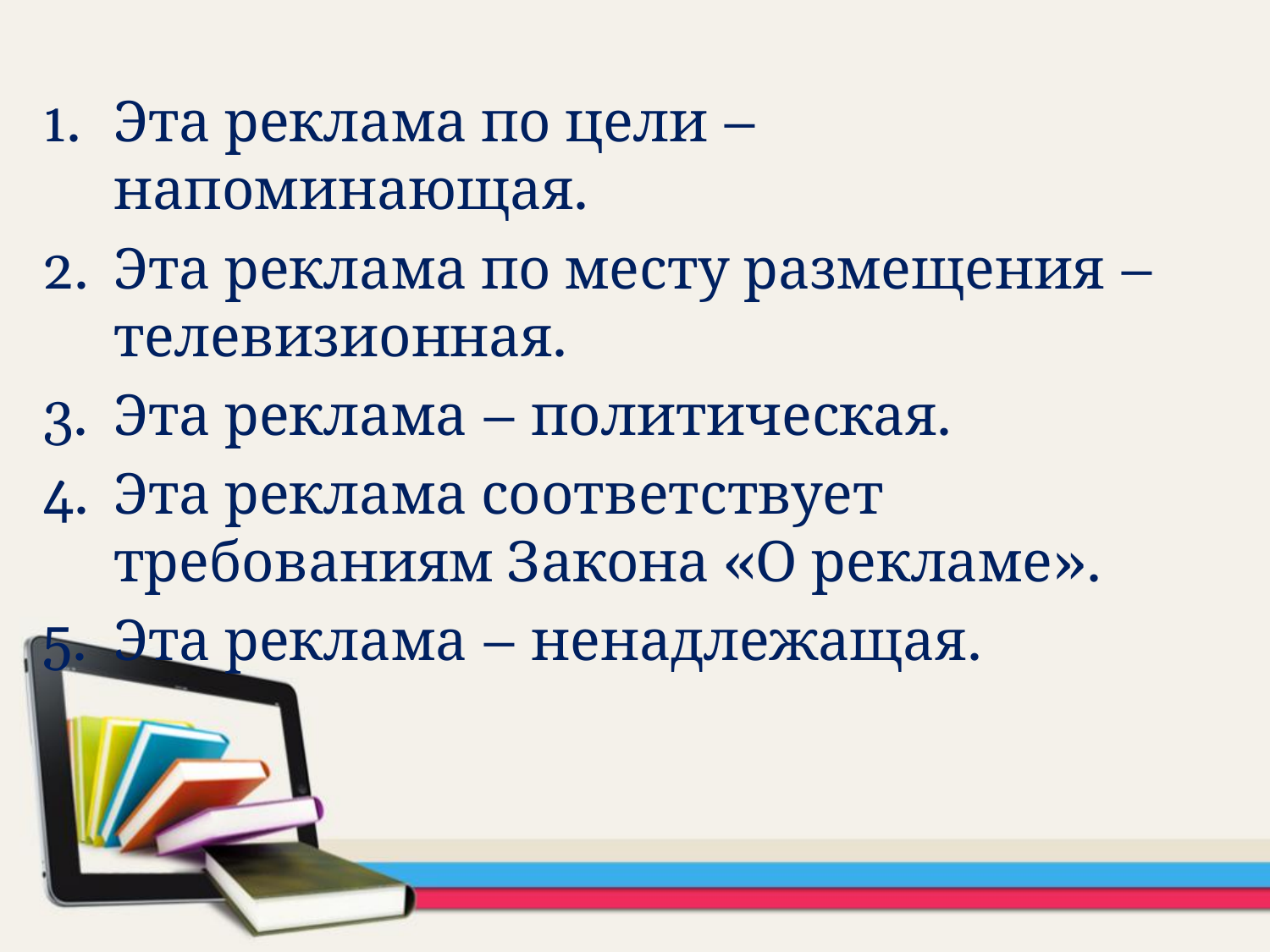

#
Эта реклама по цели – напоминающая.
Эта реклама по месту размещения – телевизионная.
Эта реклама – политическая.
Эта реклама соответствует требованиям Закона «О рекламе».
Эта реклама – ненадлежащая.